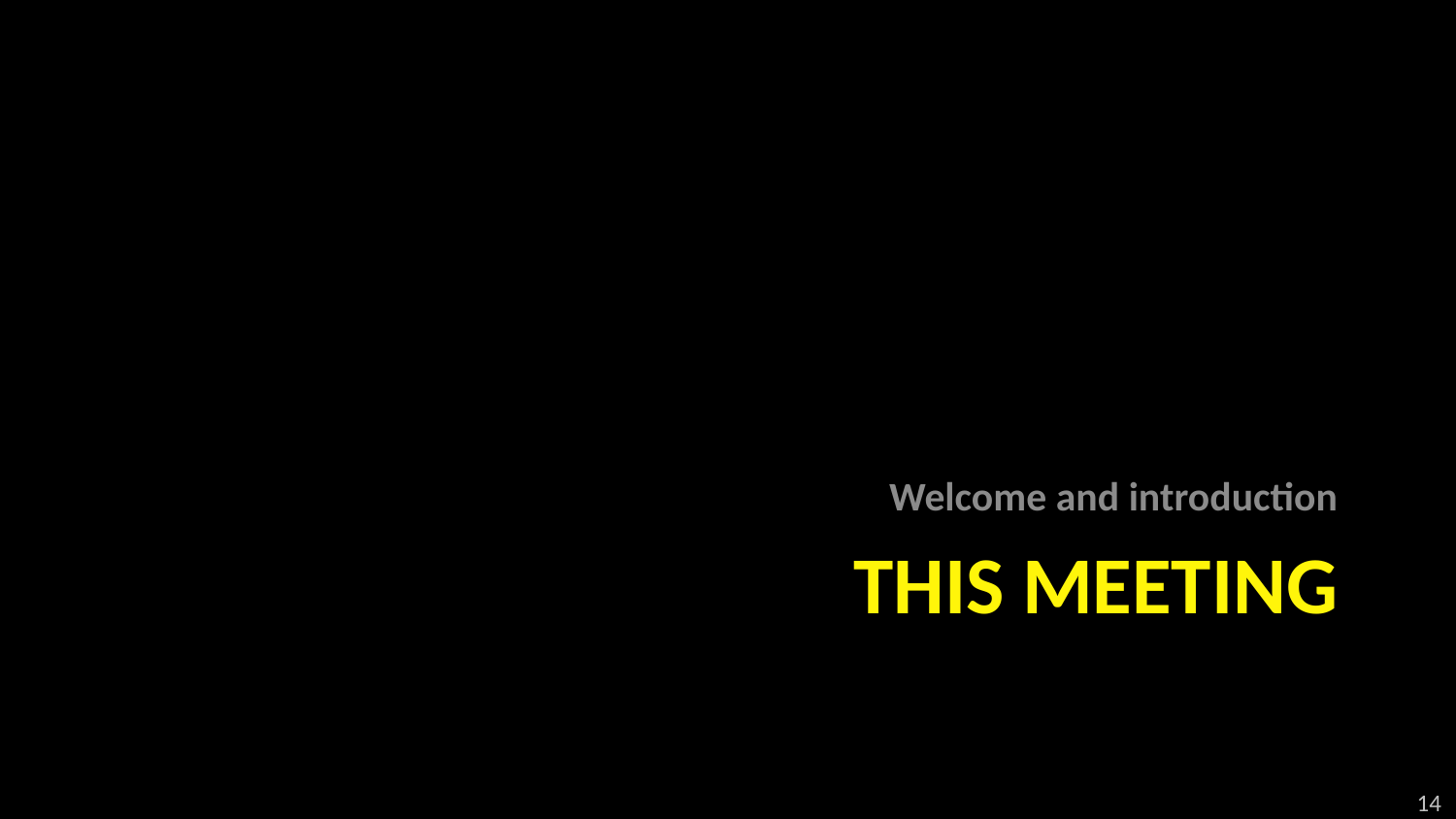

Welcome and introduction
# This meeting
14